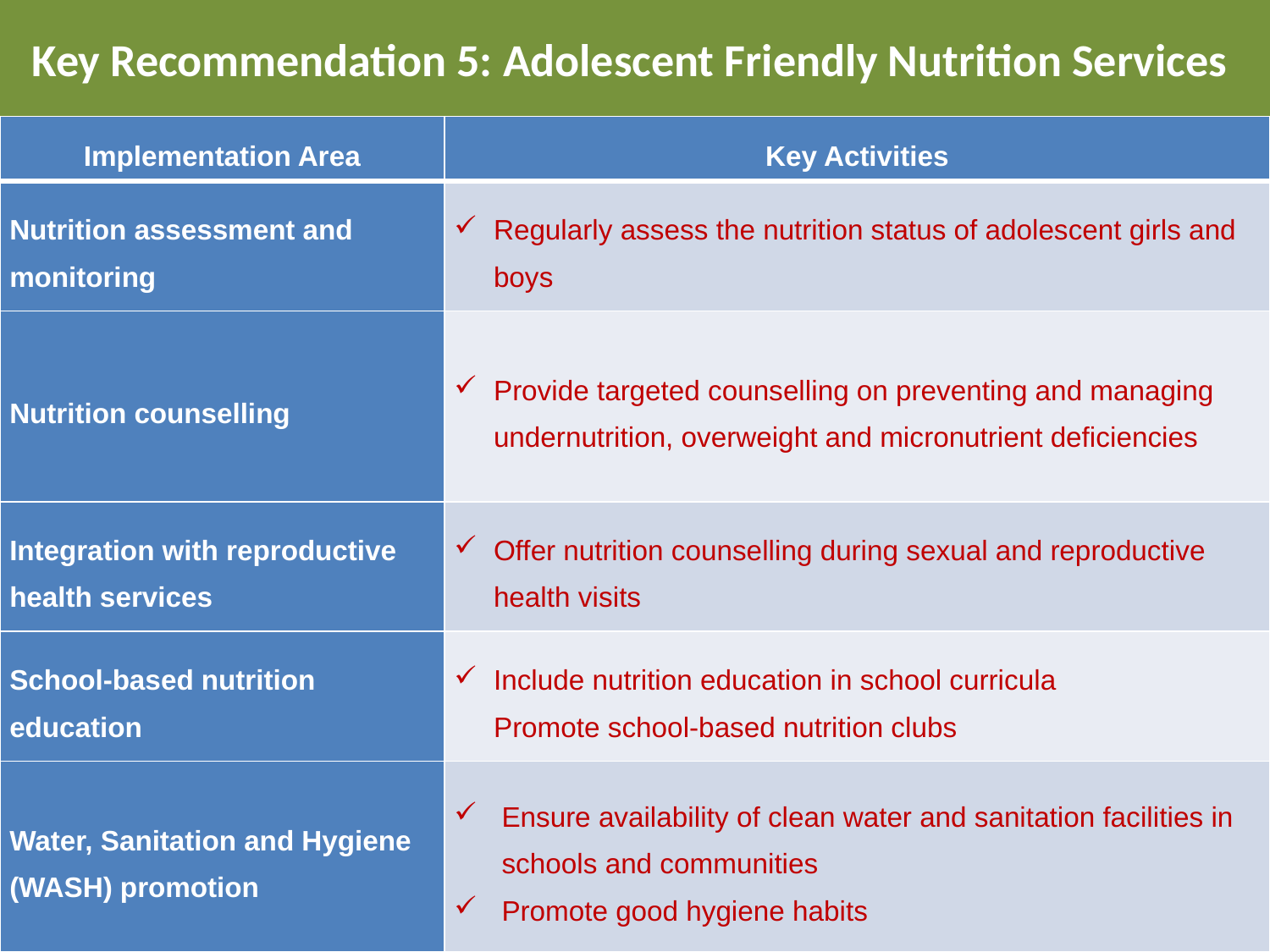

Key Recommendation 5: Adolescent Friendly Nutrition Services
| Implementation Area | Key Activities |
| --- | --- |
| Nutrition assessment and monitoring | Regularly assess the nutrition status of adolescent girls and boys |
| Nutrition counselling | Provide targeted counselling on preventing and managing undernutrition, overweight and micronutrient deficiencies |
| Integration with reproductive health services | Offer nutrition counselling during sexual and reproductive health visits |
| School-based nutrition education | Include nutrition education in school curricula Promote school-based nutrition clubs |
| Water, Sanitation and Hygiene (WASH) promotion | Ensure availability of clean water and sanitation facilities in schools and communities Promote good hygiene habits |